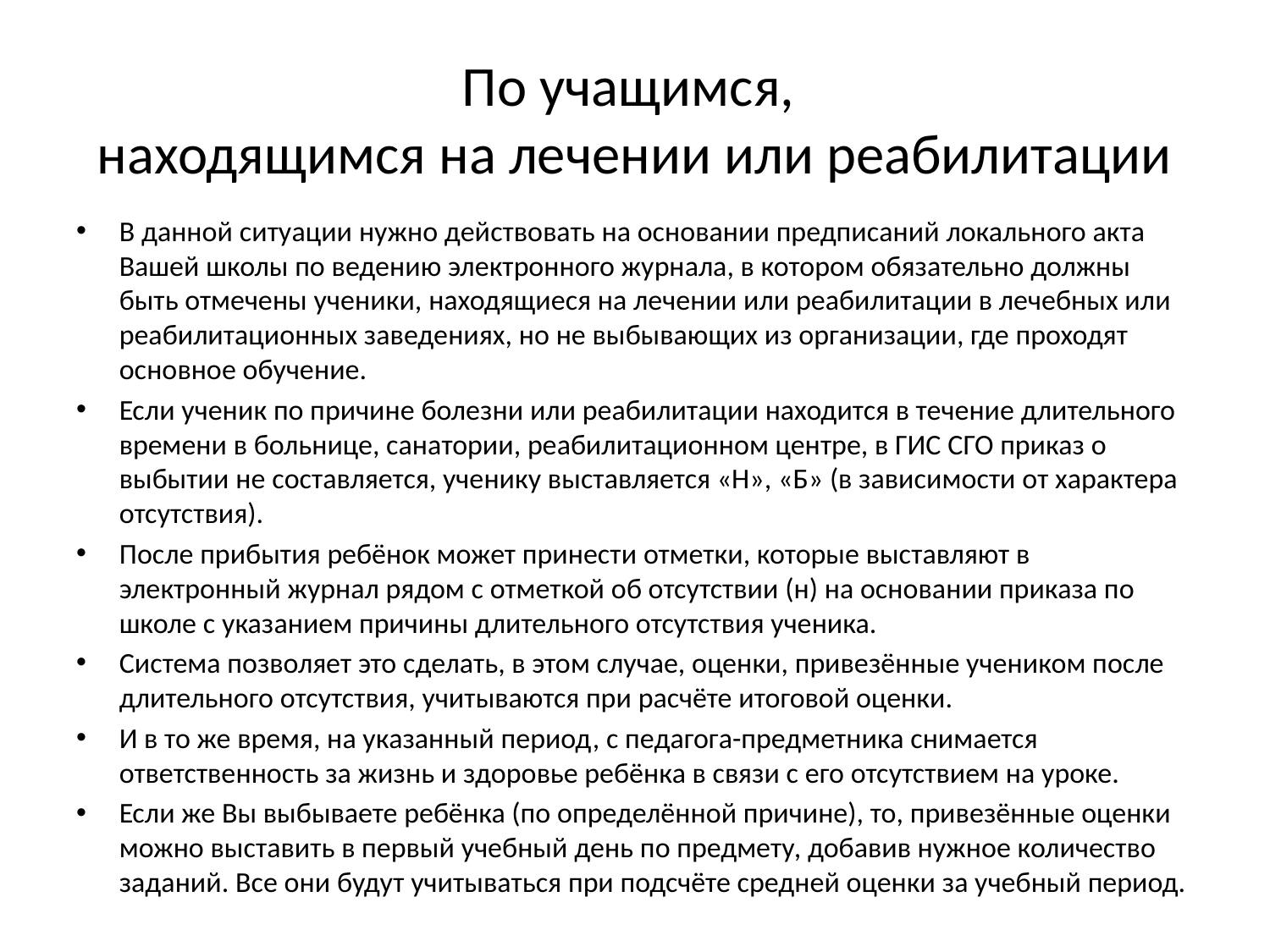

# По учащимся, находящимся на лечении или реабилитации
В данной ситуации нужно действовать на основании предписаний локального акта Вашей школы по ведению электронного журнала, в котором обязательно должны быть отмечены ученики, находящиеся на лечении или реабилитации в лечебных или реабилитационных заведениях, но не выбывающих из организации, где проходят основное обучение.
Если ученик по причине болезни или реабилитации находится в течение длительного времени в больнице, санатории, реабилитационном центре, в ГИС СГО приказ о выбытии не составляется, ученику выставляется «Н», «Б» (в зависимости от характера отсутствия).
После прибытия ребёнок может принести отметки, которые выставляют в электронный журнал рядом с отметкой об отсутствии (н) на основании приказа по школе с указанием причины длительного отсутствия ученика.
Система позволяет это сделать, в этом случае, оценки, привезённые учеником после длительного отсутствия, учитываются при расчёте итоговой оценки.
И в то же время, на указанный период, с педагога-предметника снимается ответственность за жизнь и здоровье ребёнка в связи с его отсутствием на уроке.
Если же Вы выбываете ребёнка (по определённой причине), то, привезённые оценки можно выставить в первый учебный день по предмету, добавив нужное количество заданий. Все они будут учитываться при подсчёте средней оценки за учебный период.